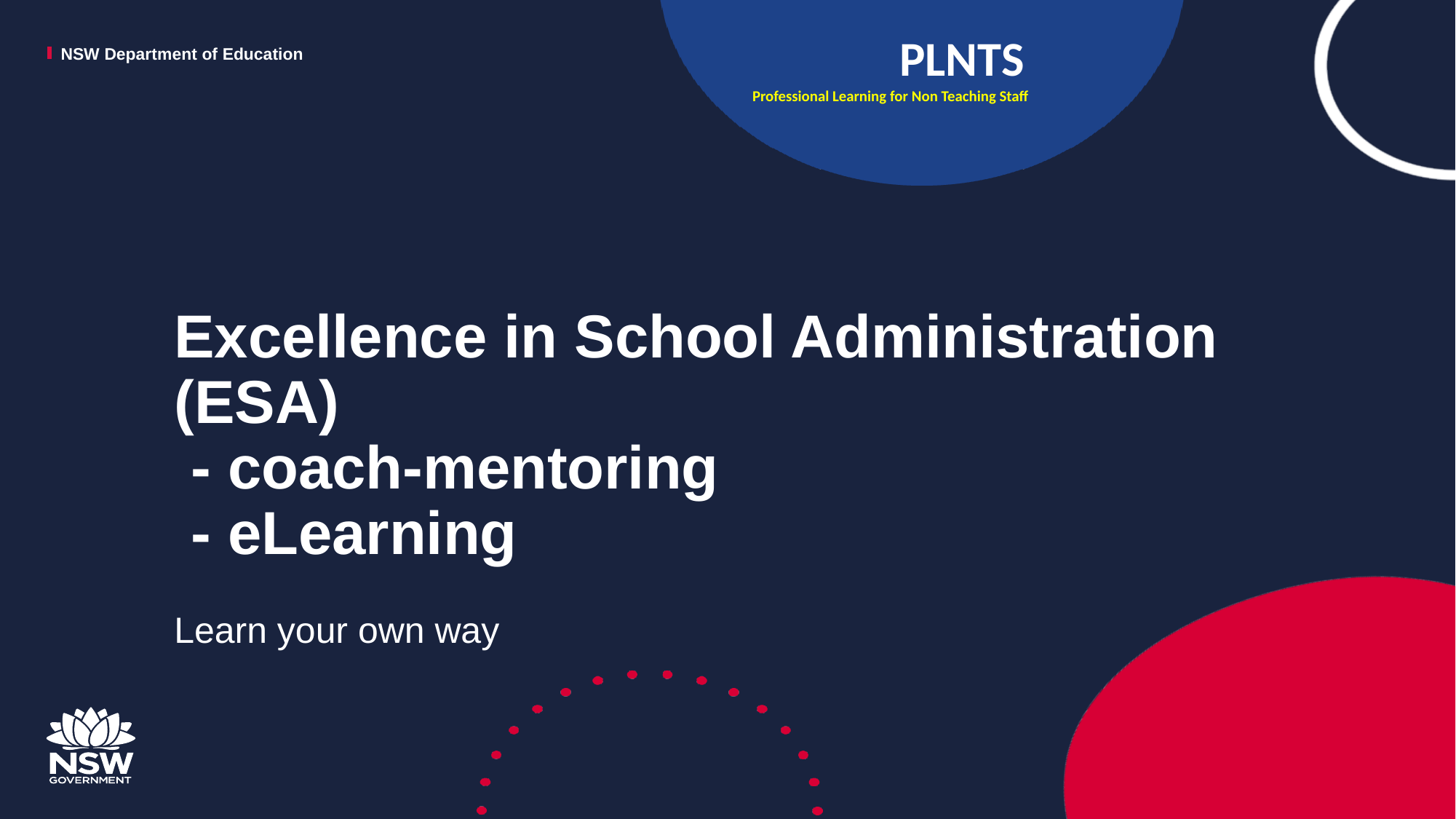

PLNTS
                                                                                                                          Professional Learning for Non Teaching Staff
# Excellence in School Administration (ESA) - coach-mentoring - eLearning
Learn your own way